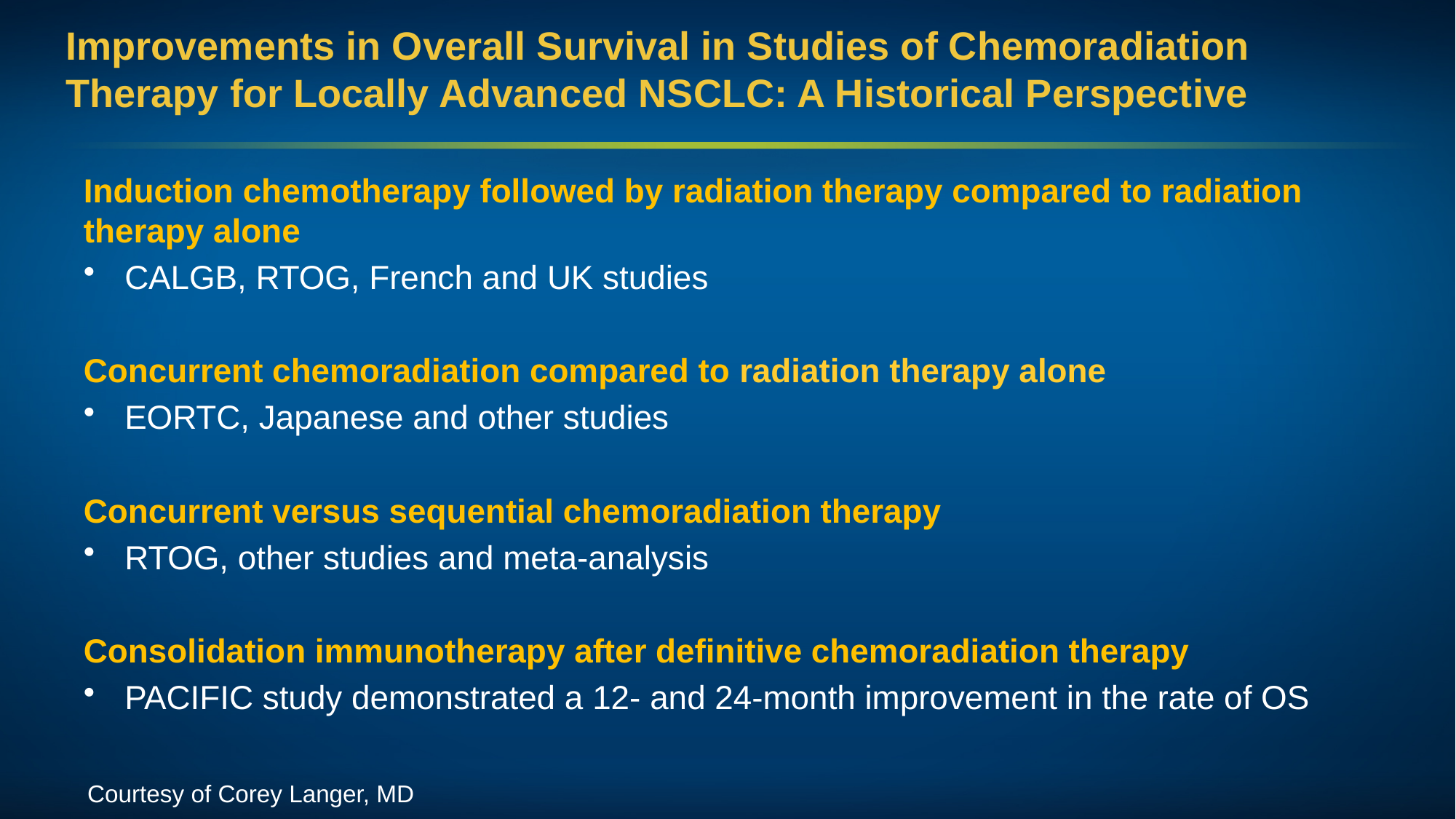

# Improvements in Overall Survival in Studies of Chemoradiation Therapy for Locally Advanced NSCLC: A Historical Perspective
Induction chemotherapy followed by radiation therapy compared to radiation therapy alone
CALGB, RTOG, French and UK studies

Concurrent chemoradiation compared to radiation therapy alone
EORTC, Japanese and other studies

Concurrent versus sequential chemoradiation therapy
RTOG, other studies and meta-analysis

Consolidation immunotherapy after definitive chemoradiation therapy
PACIFIC study demonstrated a 12- and 24-month improvement in the rate of OS
Courtesy of Corey Langer, MD